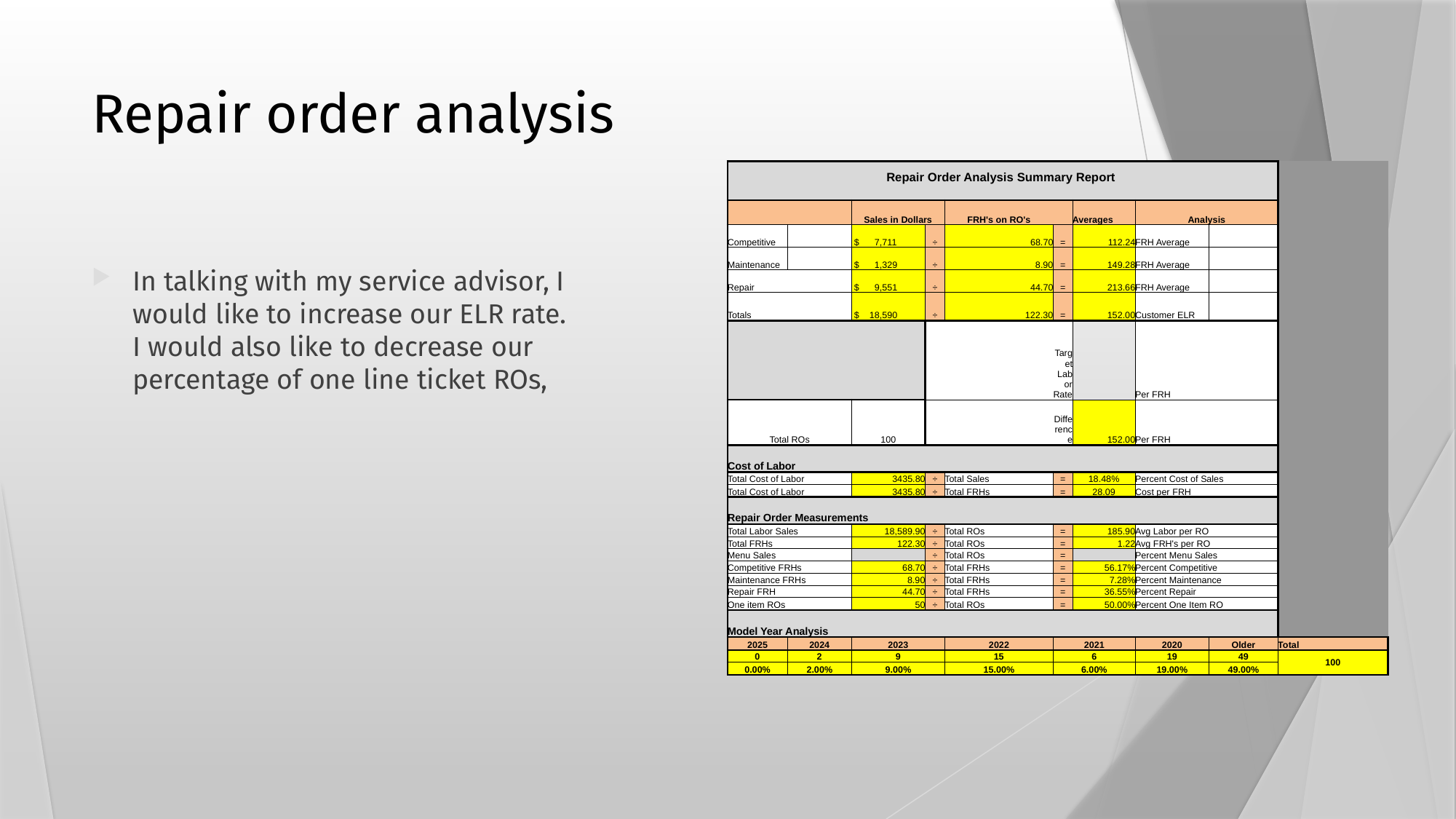

# Repair order analysis
| Repair Order Analysis Summary Report |  |  |  |  |  |  |  |  |  |
| --- | --- | --- | --- | --- | --- | --- | --- | --- | --- |
|  |  |  |  |  |  |  |  |  |  |
|  |  | Sales in Dollars |  | FRH's on RO's |  |  |  |  |  |
|  |  |  |  |  |  | Averages | Analysis |  |  |
| Competitive |  | $ 7,711 | ÷ | 68.70 | = | 112.24 | FRH Average |  |  |
| Maintenance |  | $ 1,329 | ÷ | 8.90 | = | 149.28 | FRH Average |  |  |
| Repair |  | $ 9,551 | ÷ | 44.70 | = | 213.66 | FRH Average |  |  |
| Totals |  | $ 18,590 | ÷ | 122.30 | = | 152.00 | Customer ELR |  |  |
|  |  |  |  |  | Target Labor Rate |  | Per FRH |  |  |
| Total ROs |  | 100 |  |  | Difference | 152.00 | Per FRH |  |  |
|  |  |  |  |  |  |  |  |  |  |
| Cost of Labor |  |  |  |  |  |  |  |  |  |
| Total Cost of Labor |  | 3435.80 | ÷ | Total Sales | = | 18.48% | Percent Cost of Sales |  |  |
| Total Cost of Labor |  | 3435.80 | ÷ | Total FRHs | = | 28.09 | Cost per FRH |  |  |
|  |  |  |  |  |  |  |  |  |  |
| Repair Order Measurements |  |  |  |  |  |  |  |  |  |
| Total Labor Sales |  | 18,589.90 | ÷ | Total ROs | = | 185.90 | Avg Labor per RO |  |  |
| Total FRHs |  | 122.30 | ÷ | Total ROs | = | 1.22 | Avg FRH's per RO |  |  |
| Menu Sales |  |  | ÷ | Total ROs | = |  | Percent Menu Sales |  |  |
| Competitive FRHs |  | 68.70 | ÷ | Total FRHs | = | 56.17% | Percent Competitive |  |  |
| Maintenance FRHs |  | 8.90 | ÷ | Total FRHs | = | 7.28% | Percent Maintenance |  |  |
| Repair FRH |  | 44.70 | ÷ | Total FRHs | = | 36.55% | Percent Repair |  |  |
| One item ROs |  | 50 | ÷ | Total ROs | = | 50.00% | Percent One Item RO |  |  |
|  |  |  |  |  |  |  |  |  |  |
| Model Year Analysis |  |  |  |  |  |  |  |  |  |
| 2025 | 2024 | 2023 |  | 2022 | 2021 |  | 2020 | Older | Total |
| 0 | 2 | 9 |  | 15 | 6 |  | 19 | 49 | 100 |
| 0.00% | 2.00% | 9.00% |  | 15.00% | 6.00% |  | 19.00% | 49.00% |  |
In talking with my service advisor, I would like to increase our ELR rate. I would also like to decrease our percentage of one line ticket ROs,